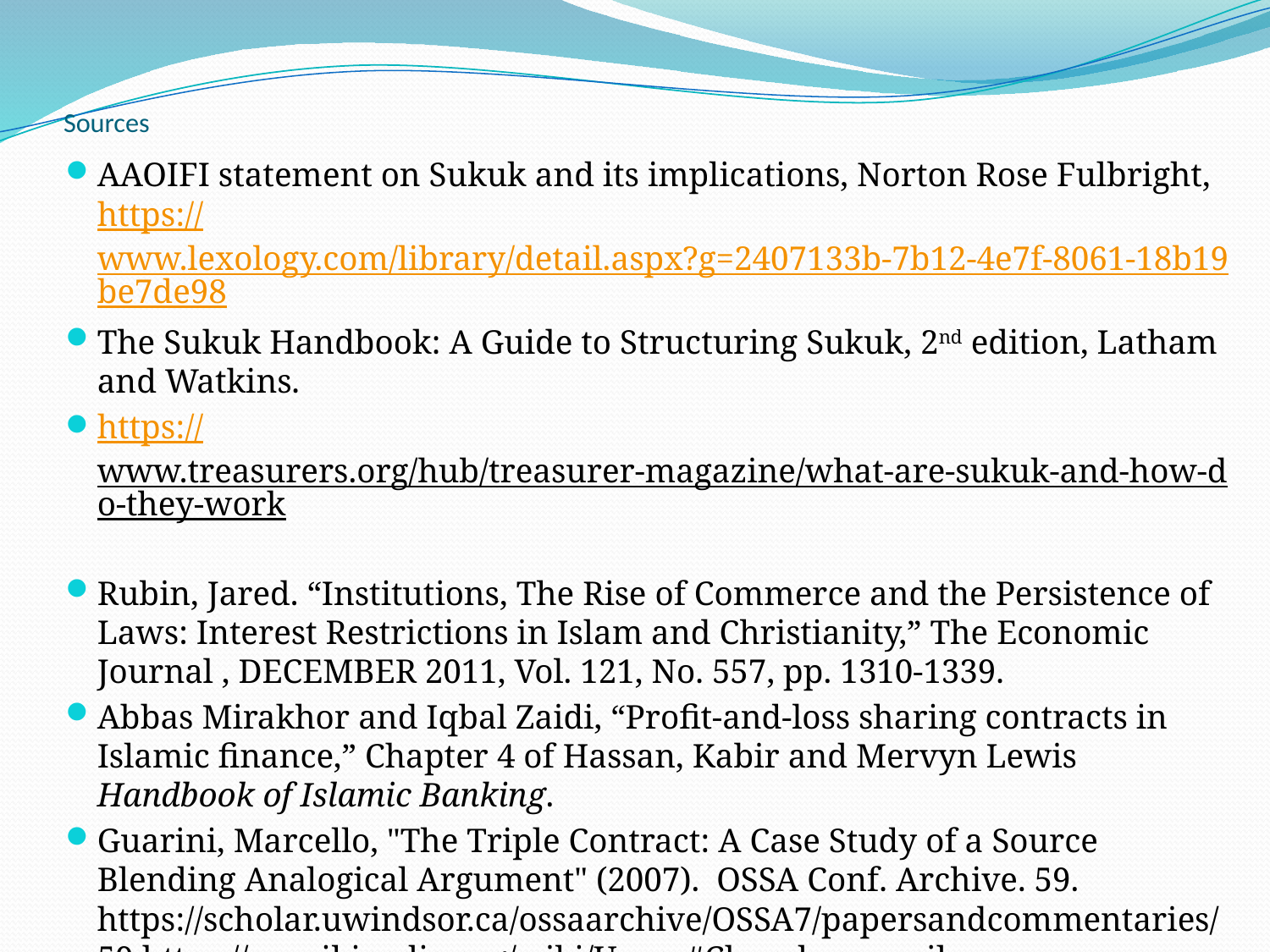

# Sources
AAOIFI statement on Sukuk and its implications, Norton Rose Fulbright, https://www.lexology.com/library/detail.aspx?g=2407133b-7b12-4e7f-8061-18b19be7de98
The Sukuk Handbook: A Guide to Structuring Sukuk, 2nd edition, Latham and Watkins.
https://www.treasurers.org/hub/treasurer-magazine/what-are-sukuk-and-how-do-they-work
Rubin, Jared. “Institutions, The Rise of Commerce and the Persistence of Laws: Interest Restrictions in Islam and Christianity,” The Economic Journal , DECEMBER 2011, Vol. 121, No. 557, pp. 1310-1339.
Abbas Mirakhor and Iqbal Zaidi, “Profit-and-loss sharing contracts in Islamic finance,” Chapter 4 of Hassan, Kabir and Mervyn Lewis Handbook of Islamic Banking.
Guarini, Marcello, "The Triple Contract: A Case Study of a Source Blending Analogical Argument" (2007).  OSSA Conf. Archive. 59.
https://scholar.uwindsor.ca/ossaarchive/OSSA7/papersandcommentaries/59 https://en.wikipedia.org/wiki/Usury#Church_councils